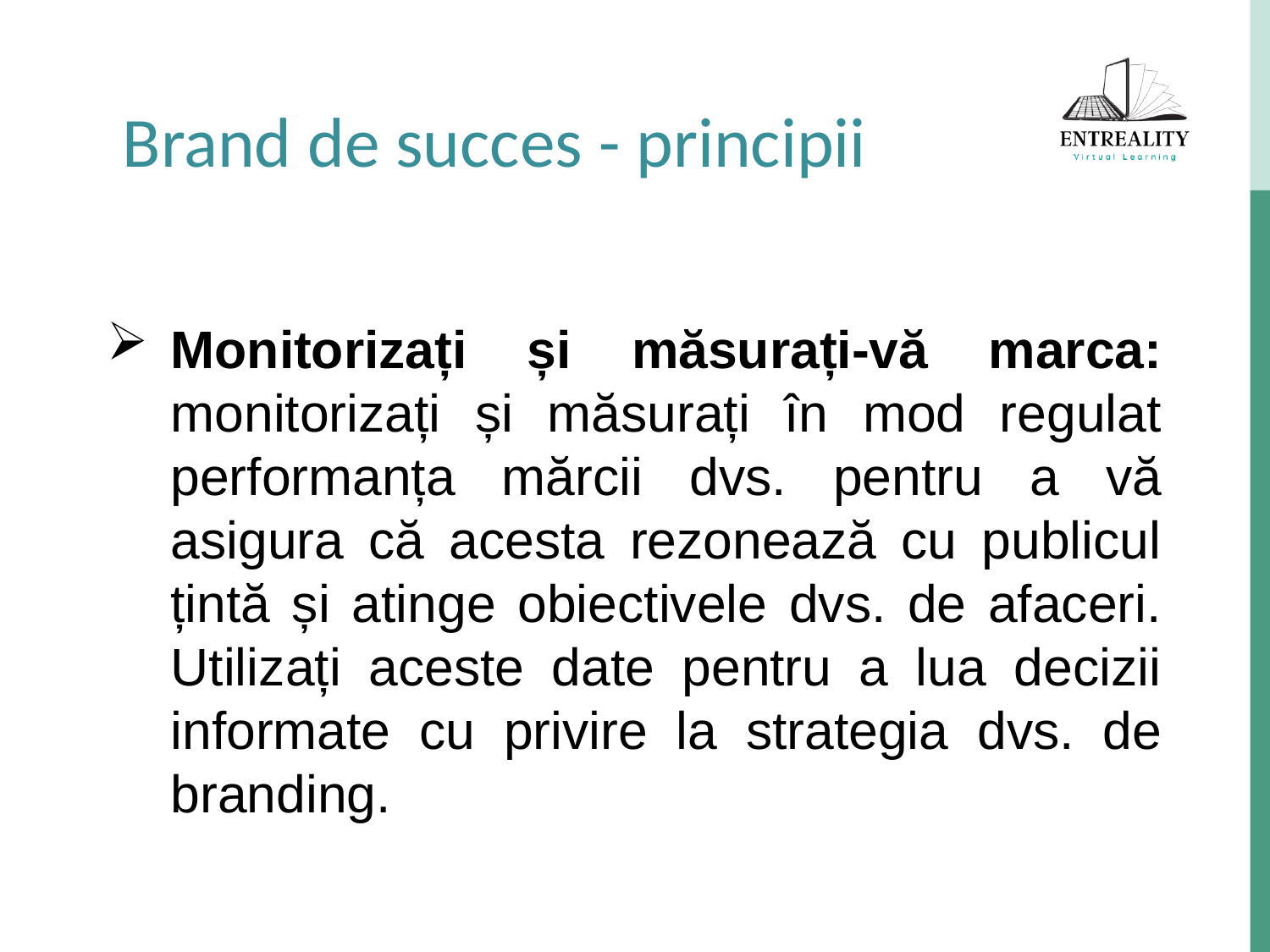

Brand de succes - principii
Monitorizați și măsurați-vă marca: monitorizați și măsurați în mod regulat performanța mărcii dvs. pentru a vă asigura că acesta rezonează cu publicul țintă și atinge obiectivele dvs. de afaceri. Utilizați aceste date pentru a lua decizii informate cu privire la strategia dvs. de branding.